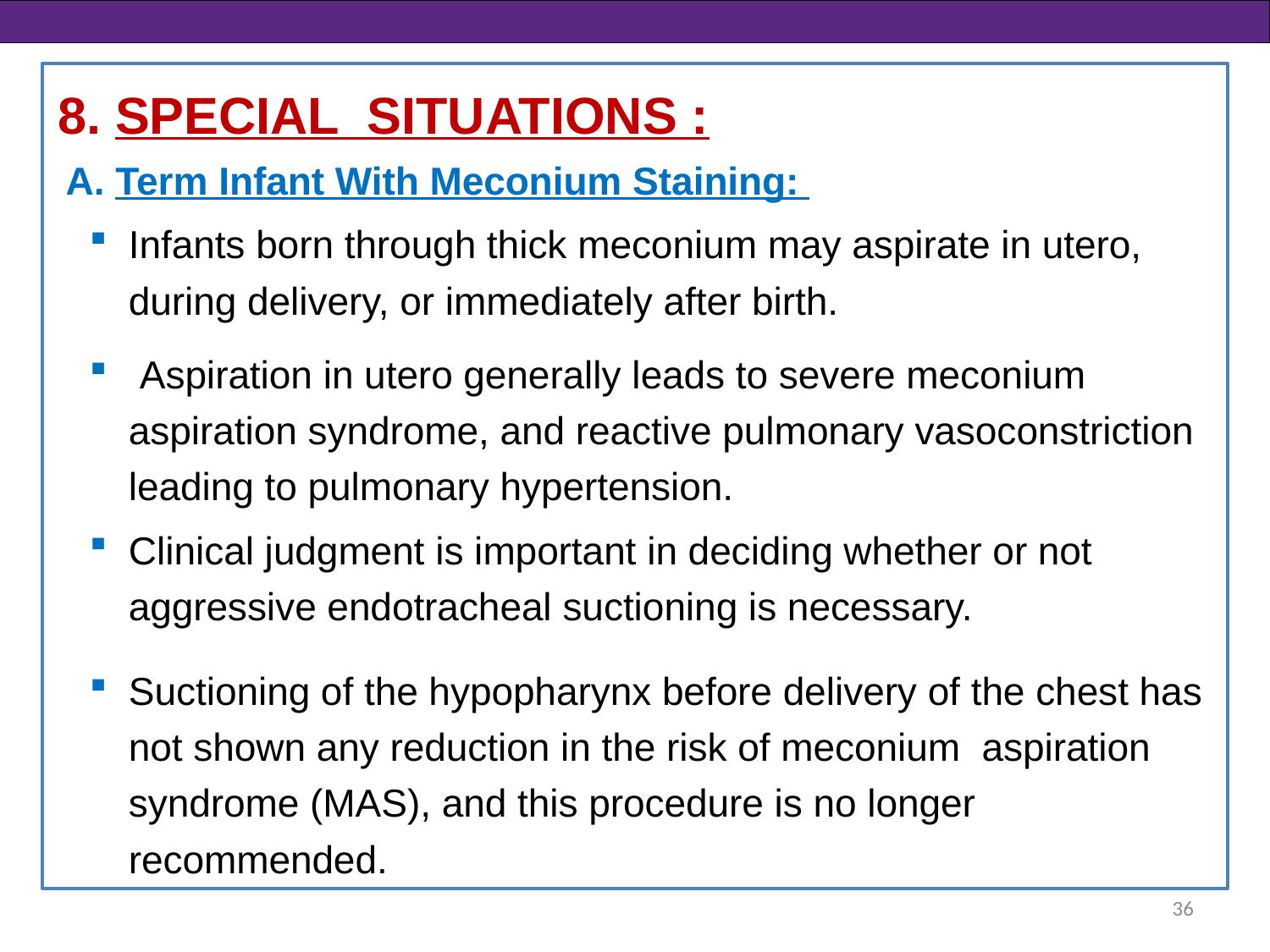

8. SPECIAL  SITUATIONS :
 A. Term Infant With Meconium Staining:
Infants born through thick meconium may aspirate in utero, during delivery, or immediately after birth.

 Aspiration in utero generally leads to severe meconium aspiration syndrome, and reactive pulmonary vasoconstriction leading to pulmonary hypertension.
Clinical judgment is important in deciding whether or not aggressive endotracheal suctioning is necessary.

Suctioning of the hypopharynx before delivery of the chest has not shown any reduction in the risk of meconium  aspiration syndrome (MAS), and this procedure is no longer recommended.

36